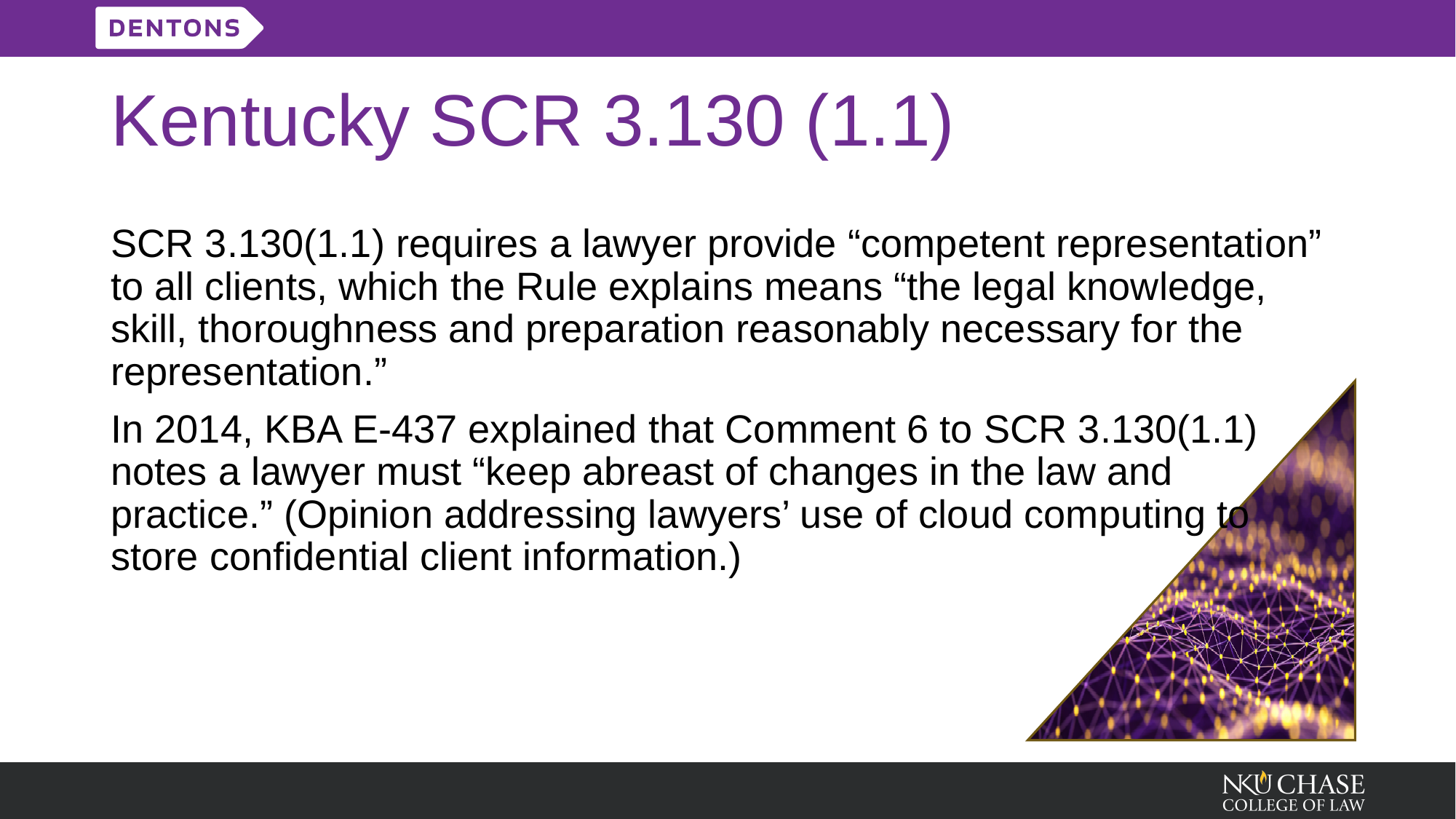

# Kentucky SCR 3.130 (1.1)
SCR 3.130(1.1) requires a lawyer provide “competent representation” to all clients, which the Rule explains means “the legal knowledge, skill, thoroughness and preparation reasonably necessary for the representation.”
In 2014, KBA E-437 explained that Comment 6 to SCR 3.130(1.1) notes a lawyer must “keep abreast of changes in the law and practice.” (Opinion addressing lawyers’ use of cloud computing to store confidential client information.)